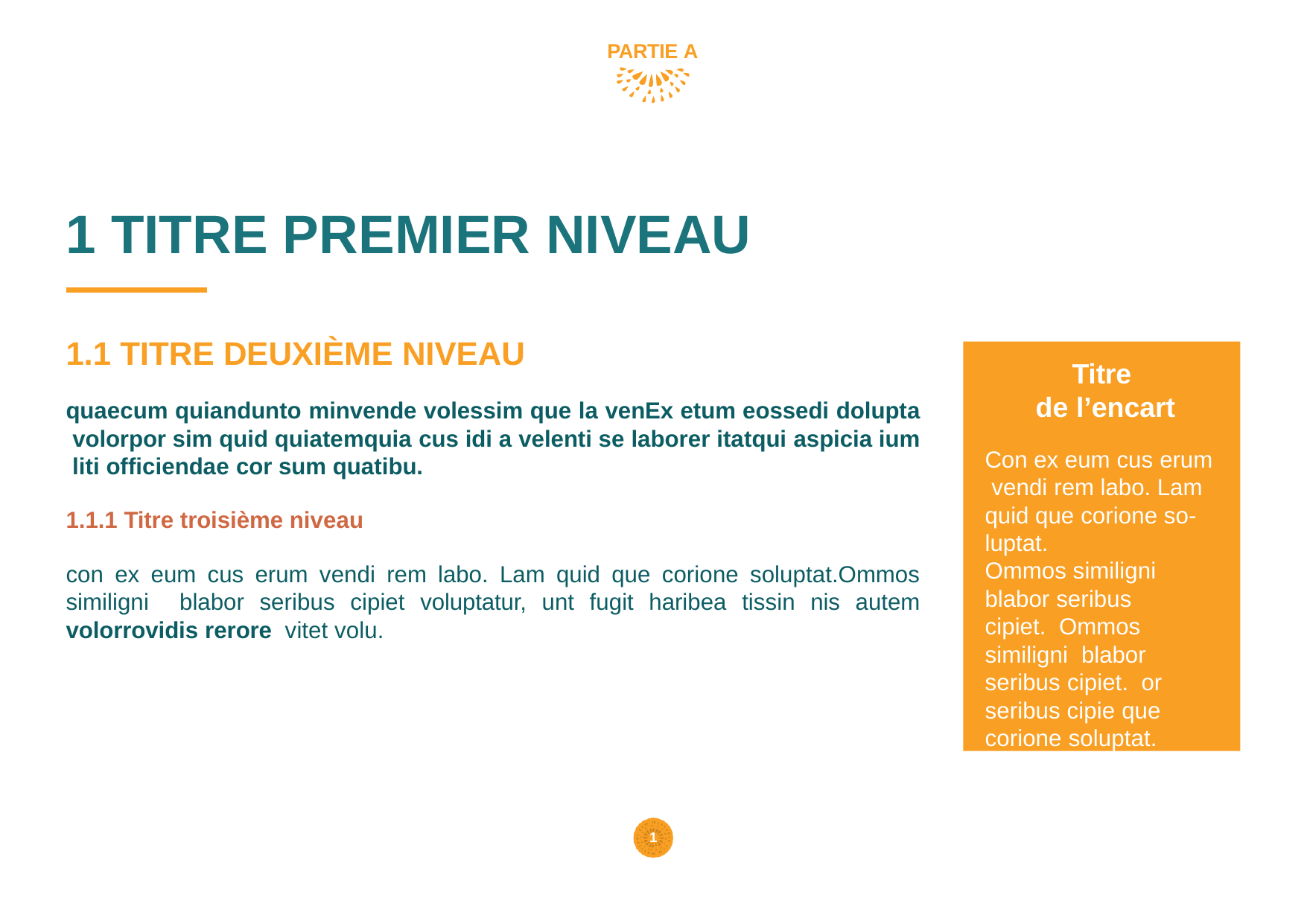

PARTIE A
# 1 TITRE PREMIER NIVEAU

1.1 TITRE DEUXIÈME NIVEAU
quaecum quiandunto minvende volessim que la venEx etum eossedi dolupta  volorpor sim quid quiatemquia cus idi a velenti se laborer itatqui aspicia ium  liti officiendae cor sum quatibu.
Titre
de l’encart
Con ex eum cus erum  vendi rem labo. Lam  quid que corione so-  luptat.
Ommos similigni  blabor seribus cipiet.  Ommos similigni  blabor seribus cipiet.  or seribus cipie que  corione soluptat.
1.1.1 Titre troisième niveau
con ex eum cus erum vendi rem labo. Lam quid que corione soluptat.Ommos similigni  blabor seribus cipiet voluptatur, unt fugit haribea tissin nis autem volorrovidis rerore  vitet volu.

1